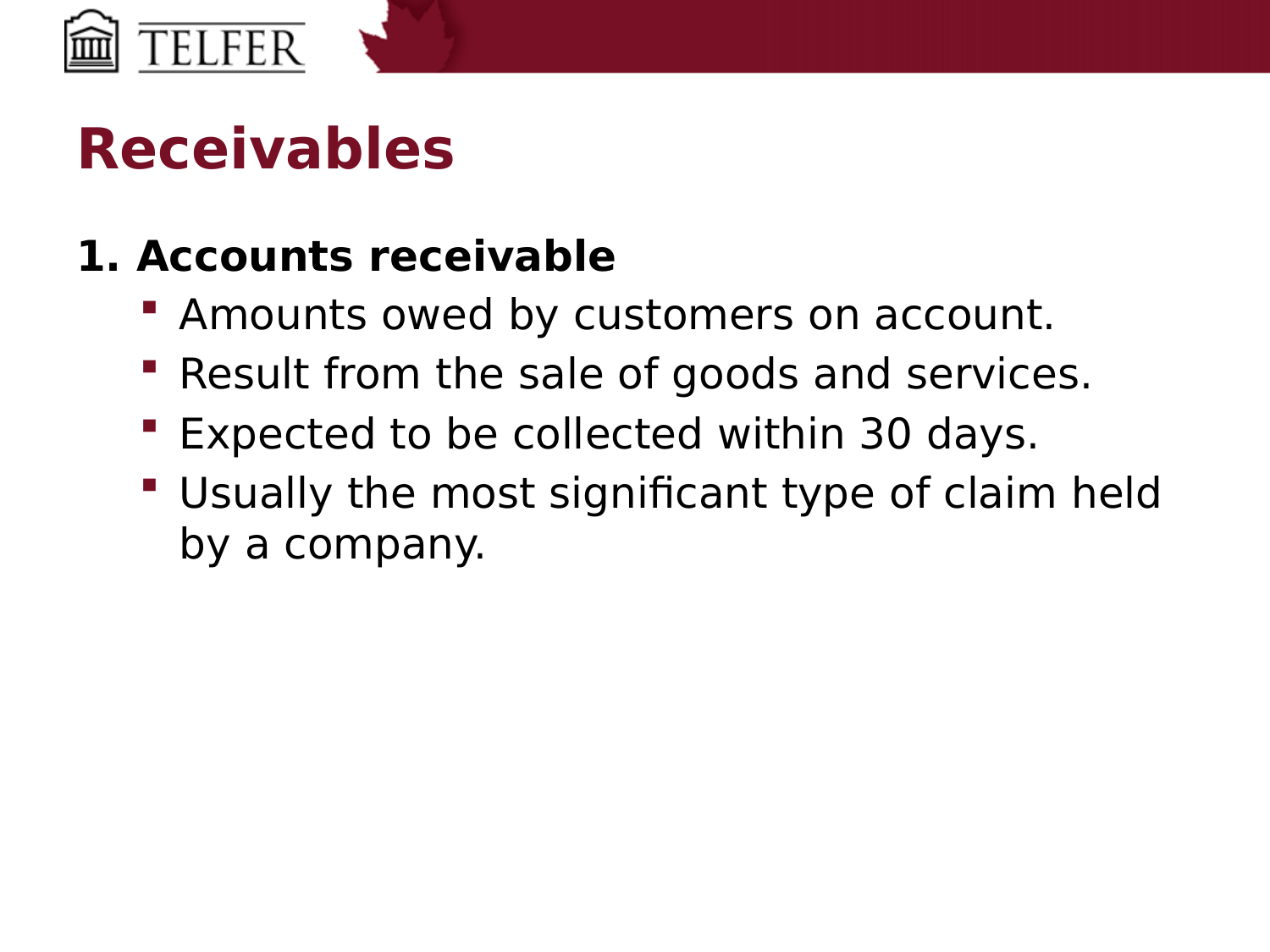

# Receivables
1. Accounts receivable
Amounts owed by customers on account.
Result from the sale of goods and services.
Expected to be collected within 30 days.
Usually the most significant type of claim held by a company.